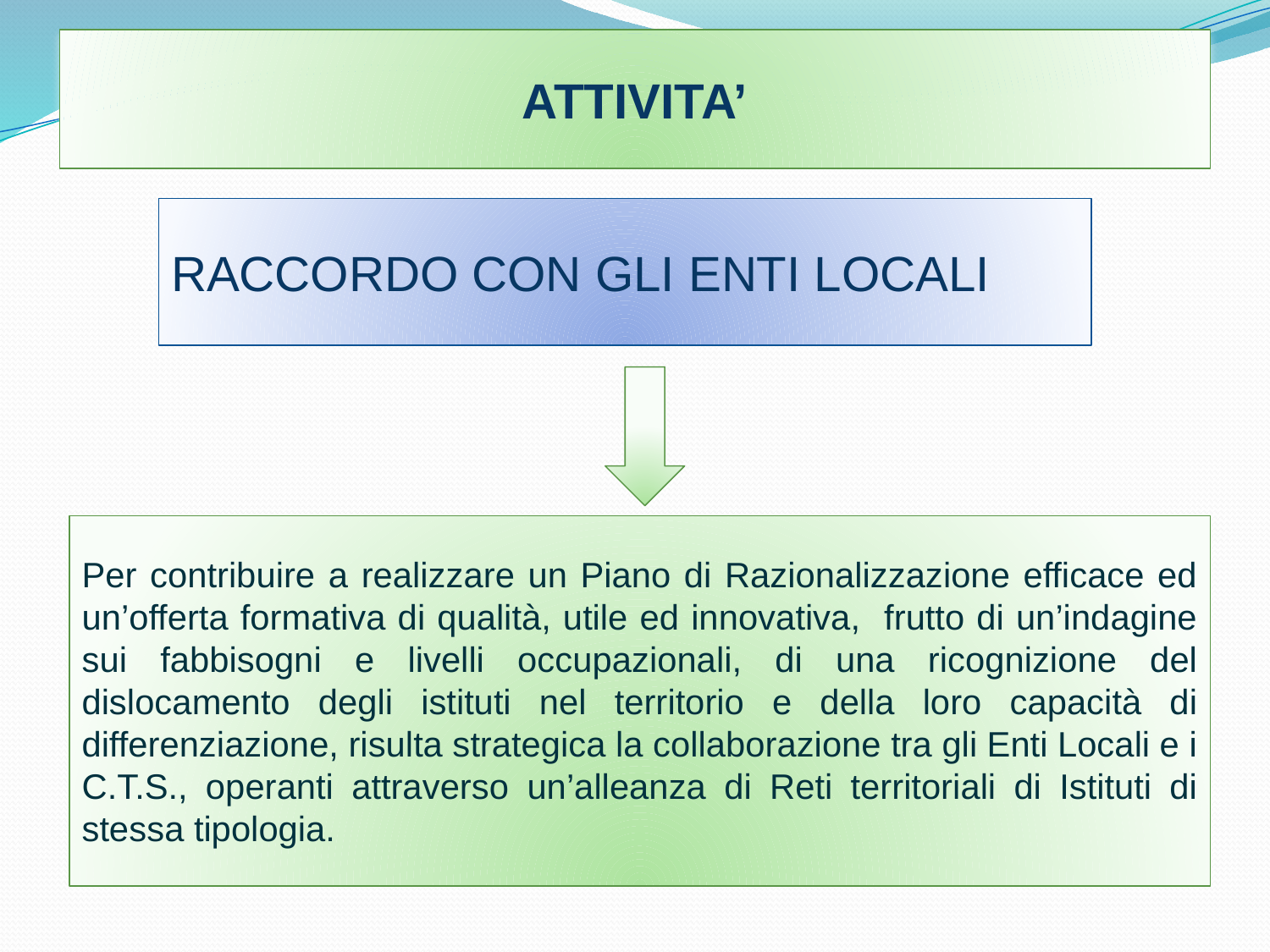

ATTIVITA’
RACCORDO CON GLI ENTI LOCALI

Per contribuire a realizzare un Piano di Razionalizzazione efficace ed un’offerta formativa di qualità, utile ed innovativa,  frutto di un’indagine sui fabbisogni e livelli occupazionali, di una ricognizione del dislocamento degli istituti nel territorio e della loro capacità di differenziazione, risulta strategica la collaborazione tra gli Enti Locali e i C.T.S., operanti attraverso un’alleanza di Reti territoriali di Istituti di stessa tipologia.